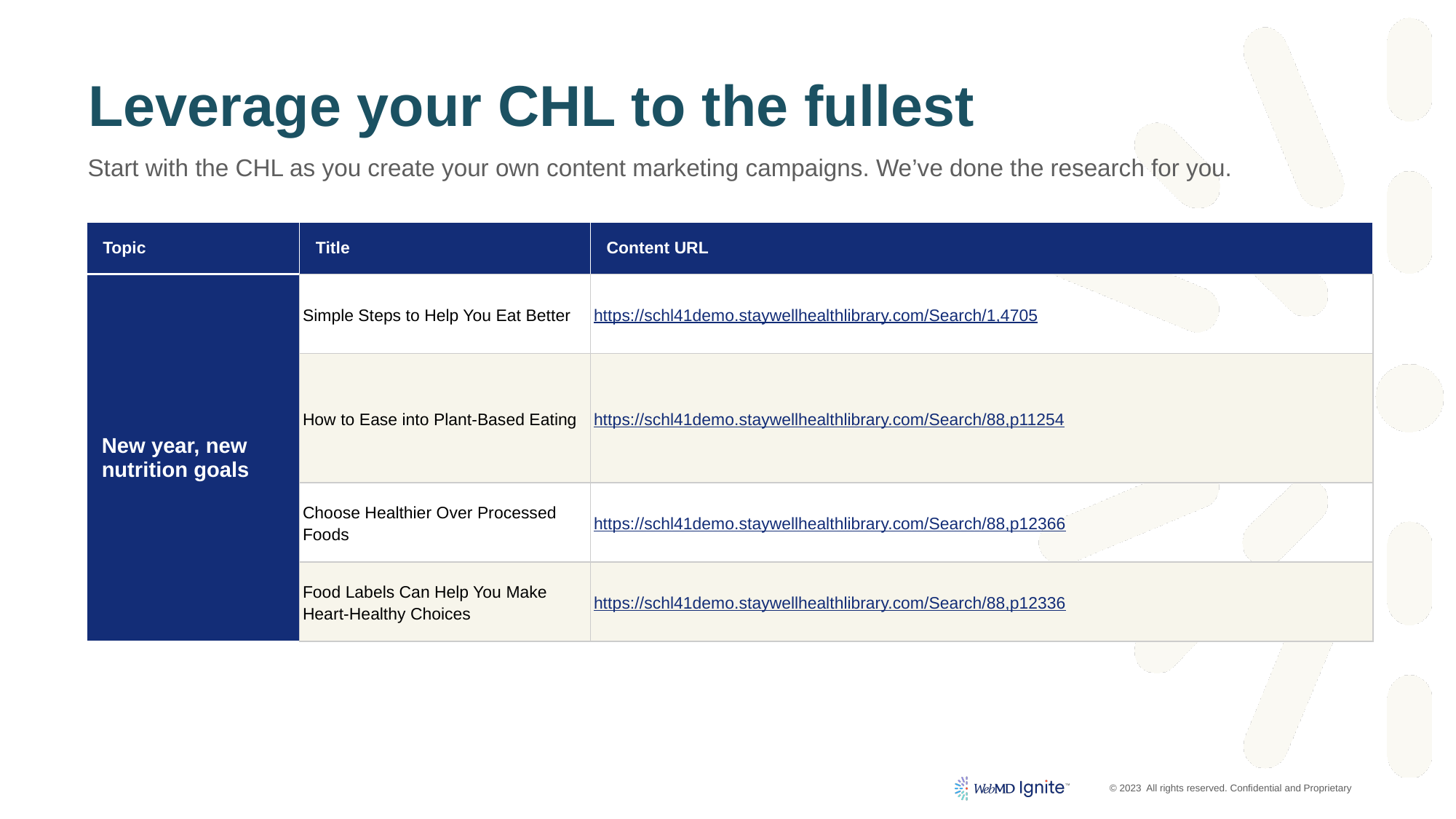

# Leverage your CHL to the fullest
Start with the CHL as you create your own content marketing campaigns. We’ve done the research for you.
| Topic | Title | Content URL |
| --- | --- | --- |
| New year, new nutrition goals | Simple Steps to Help You Eat Better | https://schl41demo.staywellhealthlibrary.com/Search/1,4705 |
|  | How to Ease into Plant-Based Eating | https://schl41demo.staywellhealthlibrary.com/Search/88,p11254 |
|  | Choose Healthier Over Processed Foods | https://schl41demo.staywellhealthlibrary.com/Search/88,p12366 |
|  | Food Labels Can Help You Make Heart-Healthy Choices | https://schl41demo.staywellhealthlibrary.com/Search/88,p12336 |